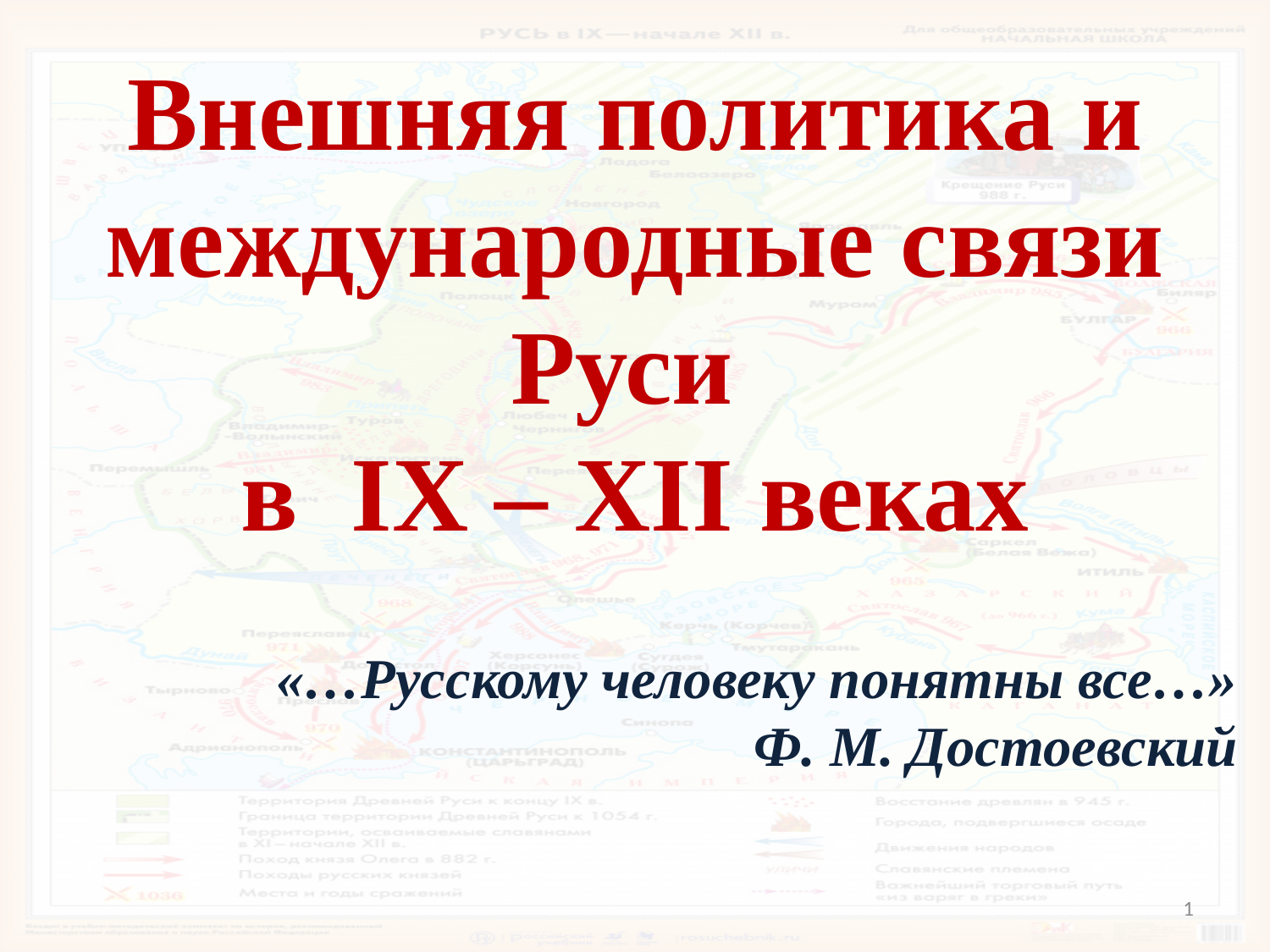

# Внешняя политика и международные связи Руси в  IX – XII веках
«…Русскому человеку понятны все…»
Ф. М. Достоевский

1